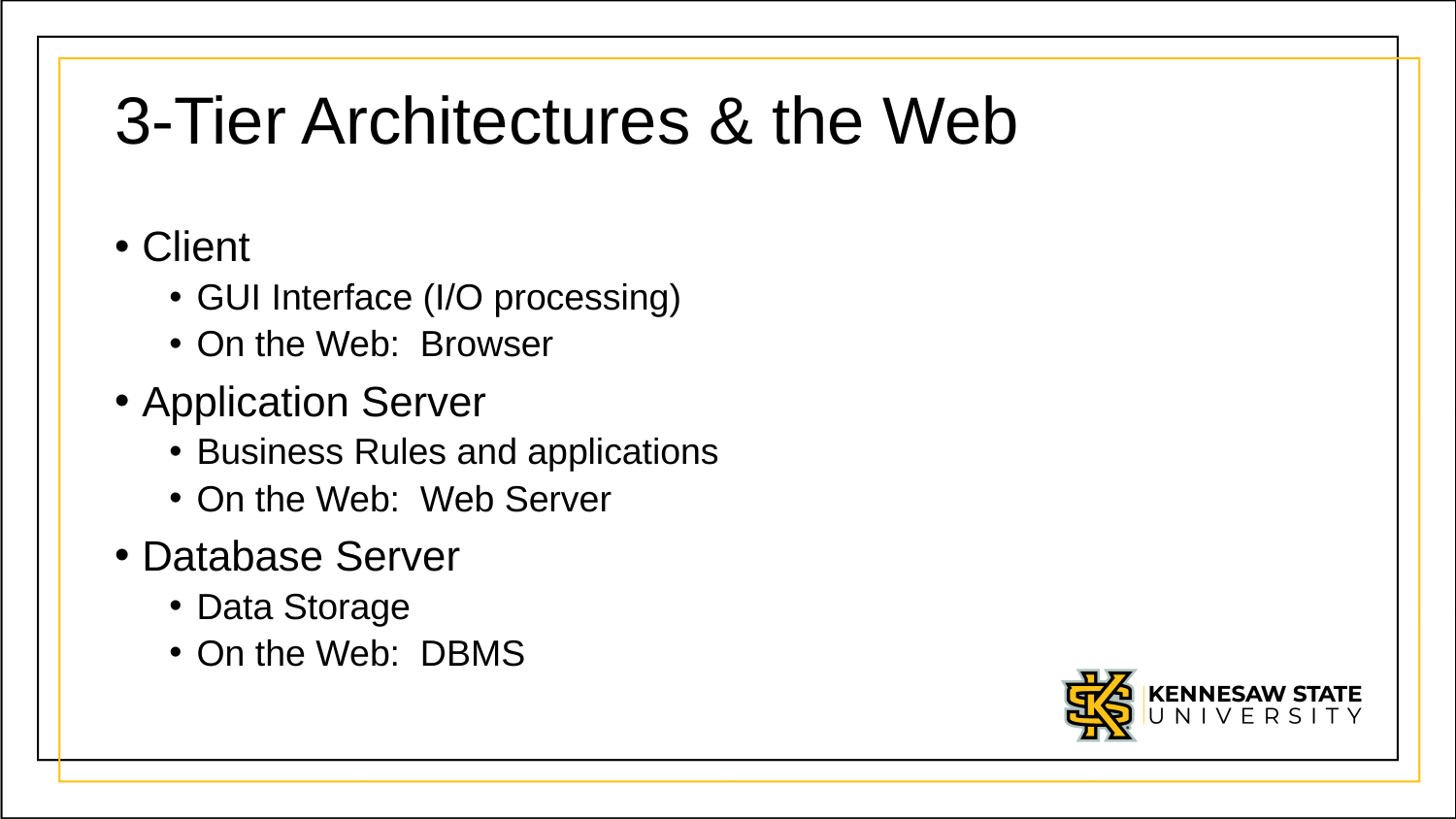

# 3-Tier Architectures & the Web
Client
GUI Interface (I/O processing)
On the Web:  Browser
Application Server
Business Rules and applications
On the Web:  Web Server
Database Server
Data Storage
On the Web:  DBMS